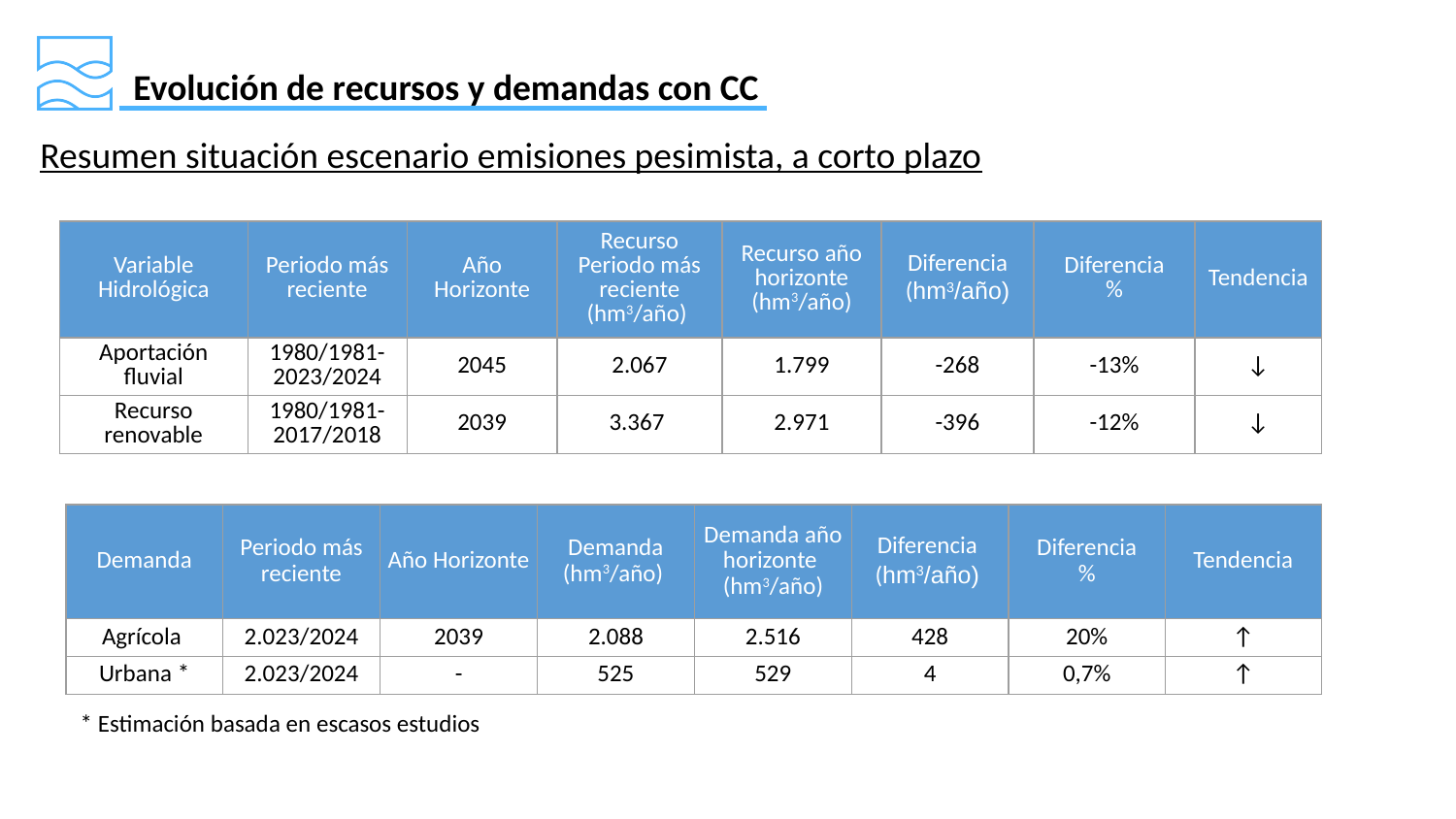

Evolución de recursos y demandas con CC
Resumen situación escenario emisiones pesimista, a corto plazo

| Variable Hidrológica | Periodo más reciente | Año Horizonte | Recurso Periodo más reciente (hm3/año) | Recurso año horizonte (hm3/año) | Diferencia (hm3/año) | Diferencia % | Tendencia |
| --- | --- | --- | --- | --- | --- | --- | --- |
| Aportación fluvial | 1980/1981-2023/2024 | 2045 | 2.067 | 1.799 | -268 | -13% | ↓ |
| Recurso renovable | 1980/1981-2017/2018 | 2039 | 3.367 | 2.971 | -396 | -12% | ↓ |
| Demanda | Periodo más reciente | Año Horizonte | Demanda (hm3/año) | Demanda año horizonte (hm3/año) | Diferencia (hm3/año) | Diferencia % | Tendencia |
| --- | --- | --- | --- | --- | --- | --- | --- |
| Agrícola | 2.023/2024 | 2039 | 2.088 | 2.516 | 428 | 20% | ↑ |
| Urbana \* | 2.023/2024 | - | 525 | 529 | 4 | 0,7% | ↑ |
* Estimación basada en escasos estudios